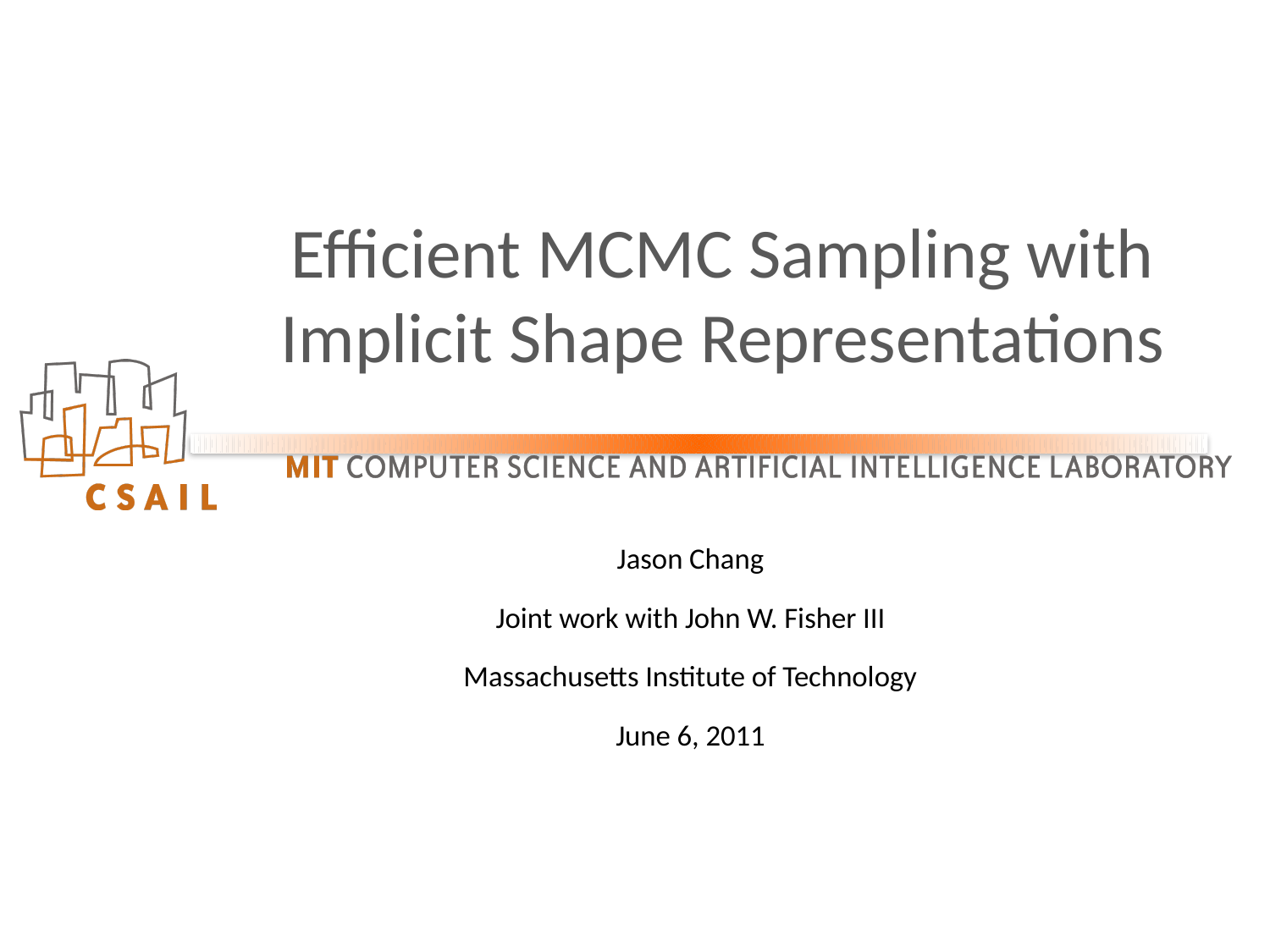

# Efficient MCMC Sampling with Implicit Shape Representations
Jason Chang
Joint work with John W. Fisher III
Massachusetts Institute of Technology
June 6, 2011